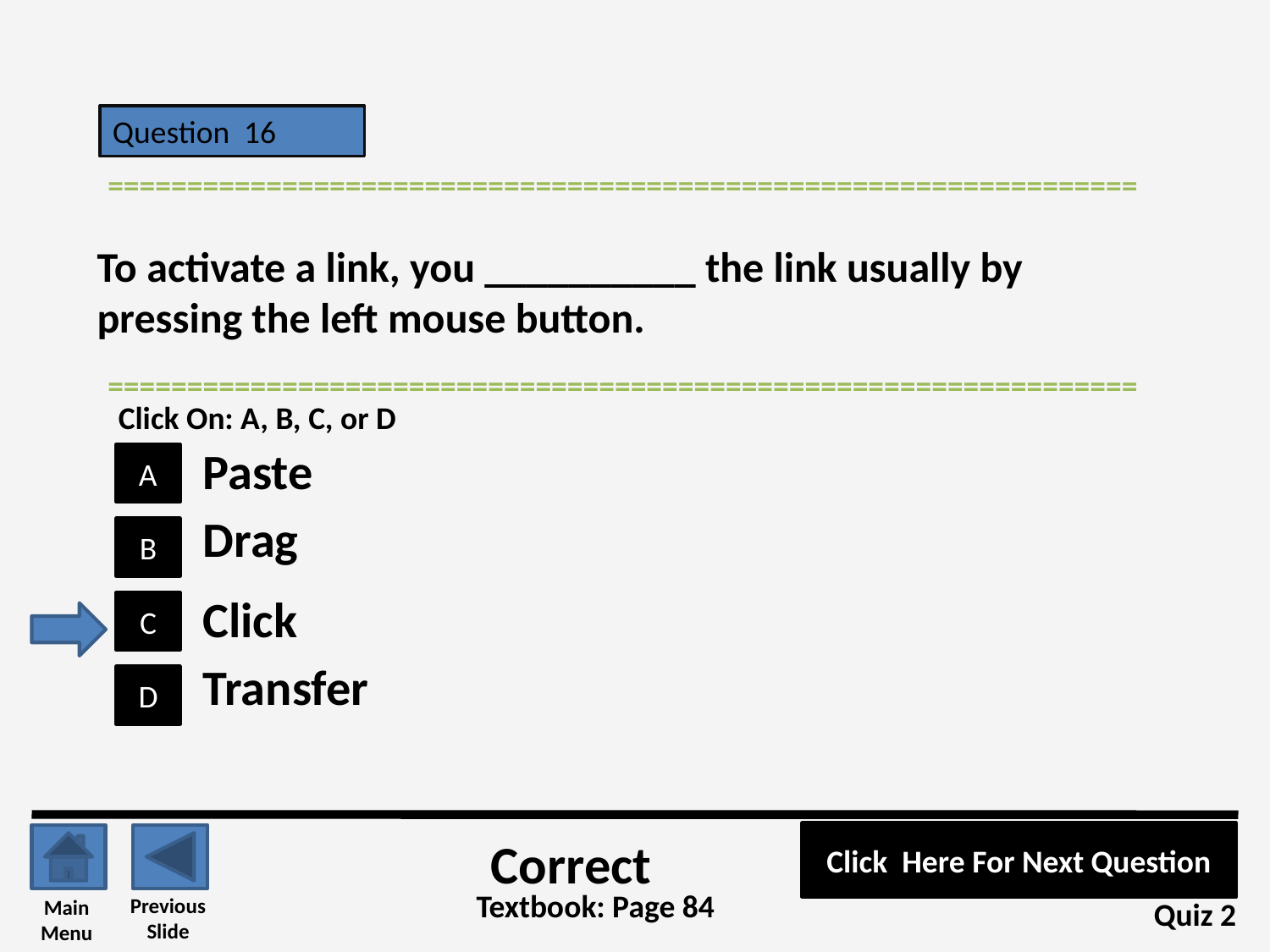

Question  16
=================================================================
To activate a link, you __________ the link usually by pressing the left mouse button.
=================================================================
Click On: A, B, C, or D
Paste
A

Drag
B

Click
C

Transfer
D
Click  Here For Next Question

Correct
Textbook: Page 84
Previous
Slide
Main
Menu
Quiz 2